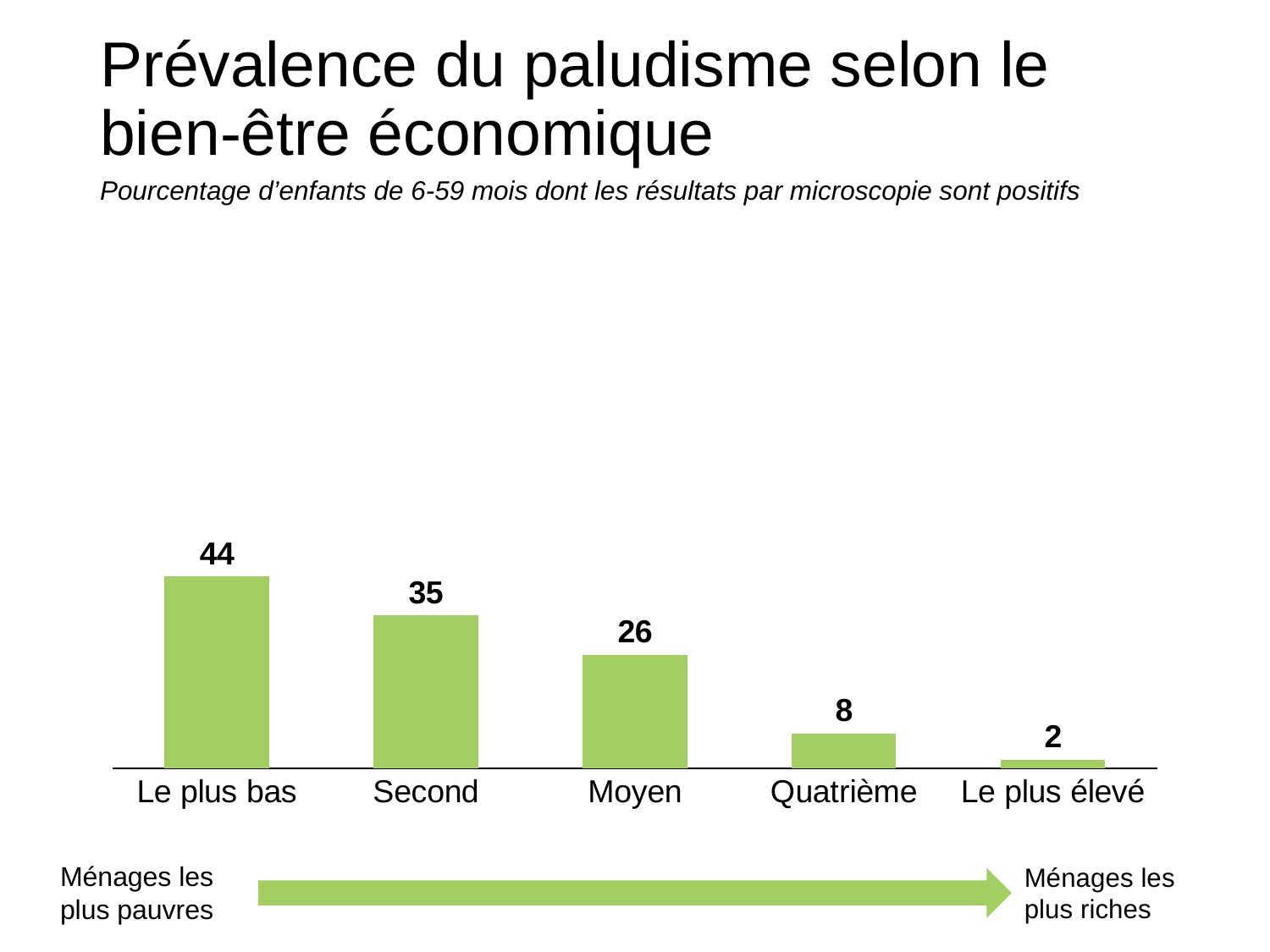

# Prévalence du paludisme selon le bien-être économique
Pourcentage d’enfants de 6-59 mois dont les résultats par microscopie sont positifs

### Chart

| Category | Le plus bas |
|---|---|
| Le plus bas | 44.0 |
| Second | 35.0 |
| Moyen | 26.0 |
| Quatrième | 8.0 |
| Le plus élevé | 2.0 |
Ménages les
plus pauvres
Ménages les plus riches